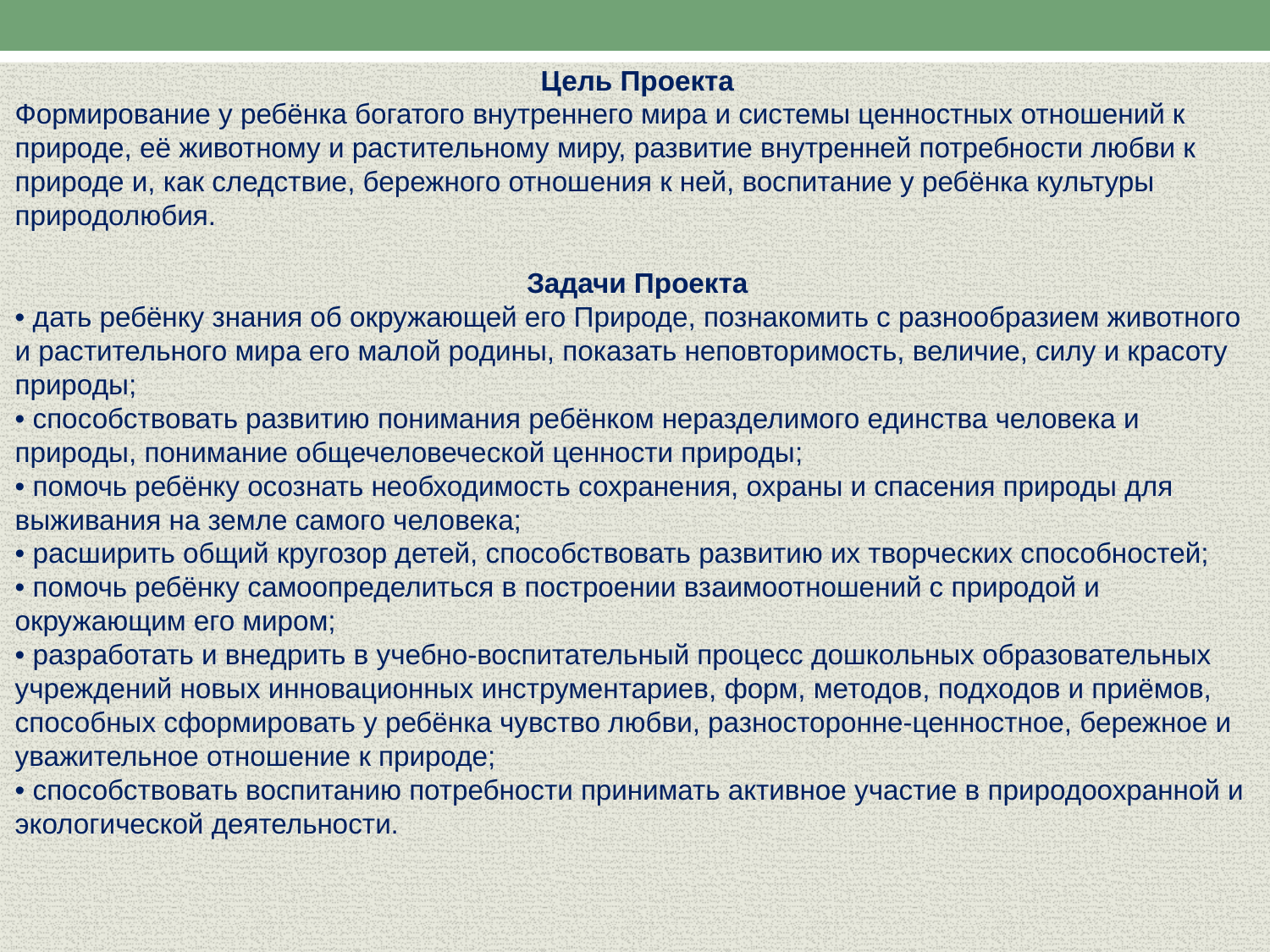

Цель Проекта
Формирование у ребёнка богатого внутреннего мира и системы ценностных отношений к природе, её животному и растительному миру, развитие внутренней потребности любви к природе и, как следствие, бережного отношения к ней, воспитание у ребёнка культуры природолюбия.

Задачи Проекта
• дать ребёнку знания об окружающей его Природе, познакомить с разнообразием животного и растительного мира его малой родины, показать неповторимость, величие, силу и красоту природы;
• способствовать развитию понимания ребёнком неразделимого единства человека и природы, понимание общечеловеческой ценности природы;
• помочь ребёнку осознать необходимость сохранения, охраны и спасения природы для выживания на земле самого человека;
• расширить общий кругозор детей, способствовать развитию их творческих способностей;
• помочь ребёнку самоопределиться в построении взаимоотношений с природой и окружающим его миром;
• разработать и внедрить в учебно-воспитательный процесс дошкольных образовательных учреждений новых инновационных инструментариев, форм, методов, подходов и приёмов, способных сформировать у ребёнка чувство любви, разносторонне-ценностное, бережное и уважительное отношение к природе;
• способствовать воспитанию потребности принимать активное участие в природоохранной и экологической деятельности.